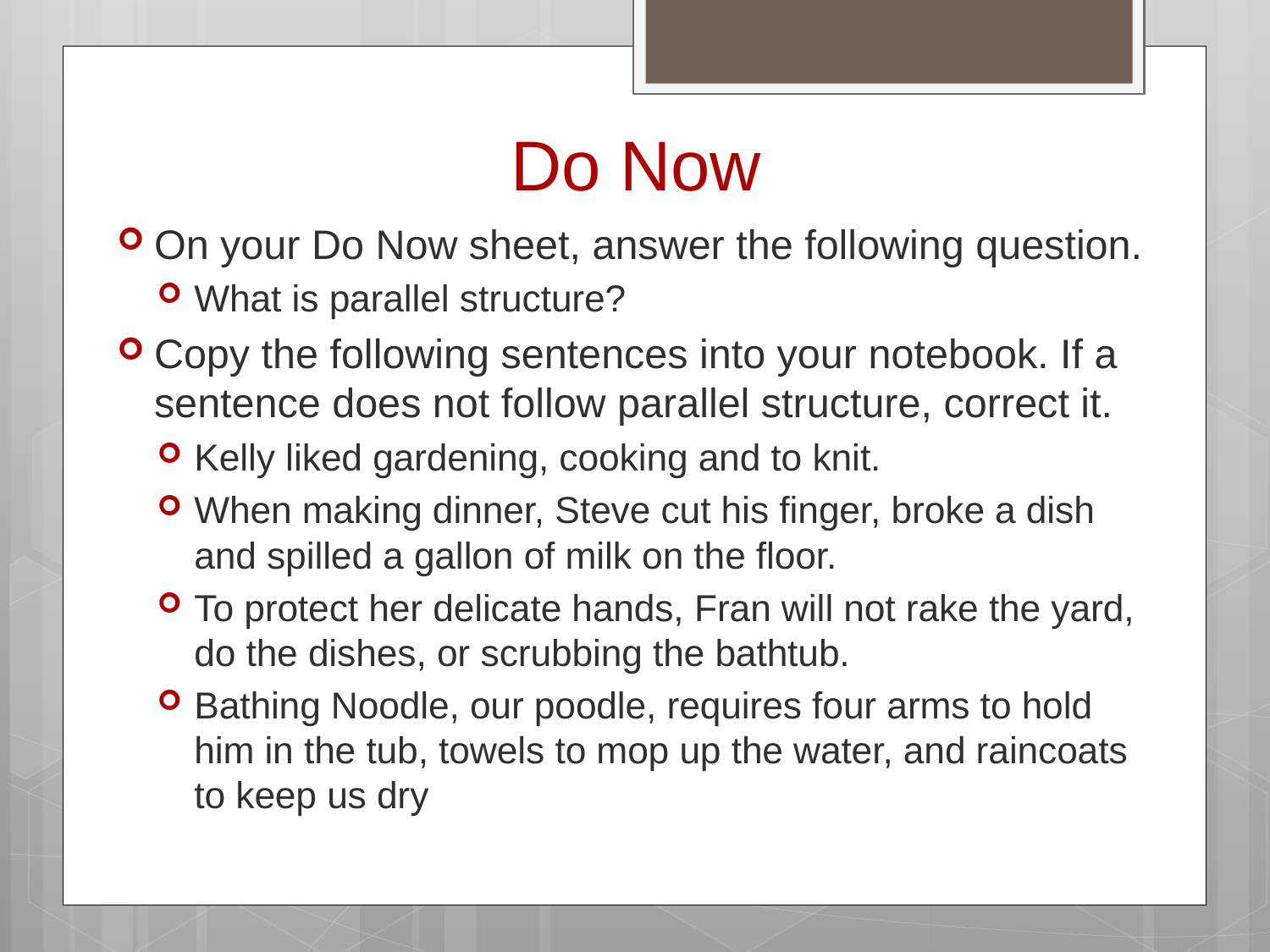

# Do Now
On your Do Now sheet, answer the following question.
What is parallel structure?
Copy the following sentences into your notebook. If a sentence does not follow parallel structure, correct it.
Kelly liked gardening, cooking and to knit.
When making dinner, Steve cut his finger, broke a dish and spilled a gallon of milk on the floor.
To protect her delicate hands, Fran will not rake the yard, do the dishes, or scrubbing the bathtub.
Bathing Noodle, our poodle, requires four arms to hold him in the tub, towels to mop up the water, and raincoats to keep us dry